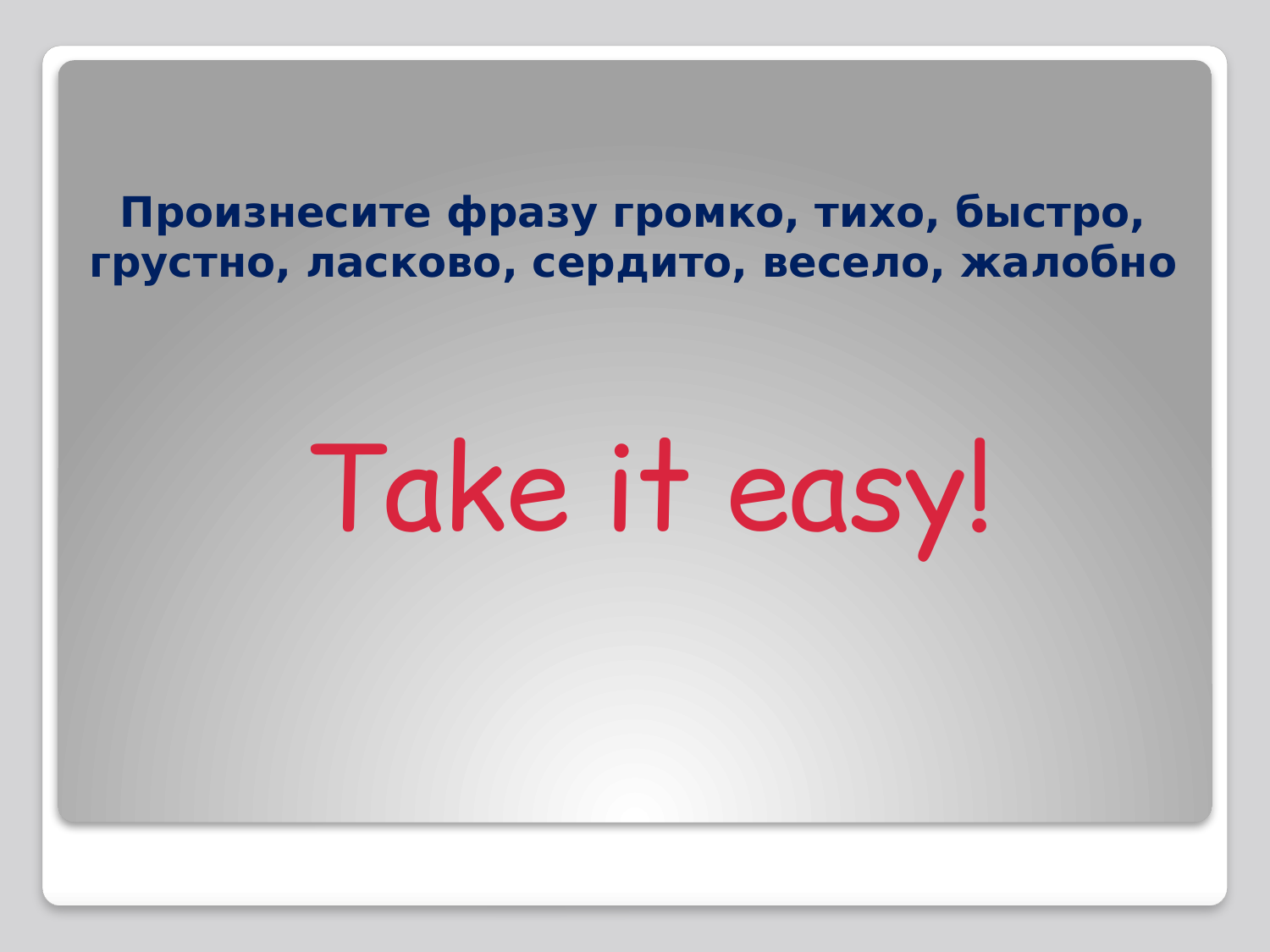

# Произнесите фразу громко, тихо, быстро, грустно, ласково, сердито, весело, жалобно

Take it easy!